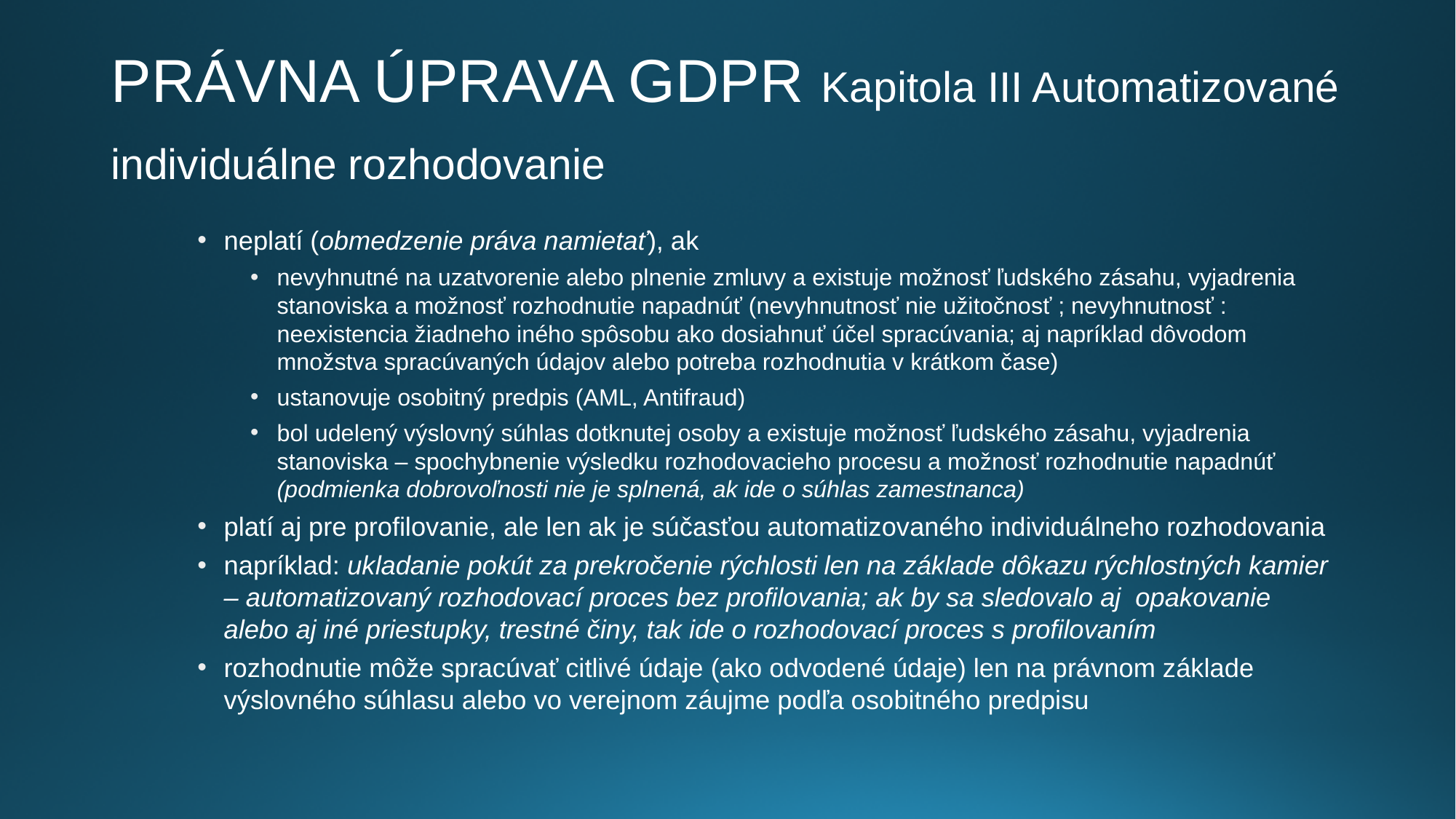

# Právna úprava GDPR Kapitola III Automatizované individuálne rozhodovanie
neplatí (obmedzenie práva namietať), ak
nevyhnutné na uzatvorenie alebo plnenie zmluvy a existuje možnosť ľudského zásahu, vyjadrenia stanoviska a možnosť rozhodnutie napadnúť (nevyhnutnosť nie užitočnosť ; nevyhnutnosť : neexistencia žiadneho iného spôsobu ako dosiahnuť účel spracúvania; aj napríklad dôvodom množstva spracúvaných údajov alebo potreba rozhodnutia v krátkom čase)
ustanovuje osobitný predpis (AML, Antifraud)
bol udelený výslovný súhlas dotknutej osoby a existuje možnosť ľudského zásahu, vyjadrenia stanoviska – spochybnenie výsledku rozhodovacieho procesu a možnosť rozhodnutie napadnúť (podmienka dobrovoľnosti nie je splnená, ak ide o súhlas zamestnanca)
platí aj pre profilovanie, ale len ak je súčasťou automatizovaného individuálneho rozhodovania
napríklad: ukladanie pokút za prekročenie rýchlosti len na základe dôkazu rýchlostných kamier – automatizovaný rozhodovací proces bez profilovania; ak by sa sledovalo aj  opakovanie alebo aj iné priestupky, trestné činy, tak ide o rozhodovací proces s profilovaním
rozhodnutie môže spracúvať citlivé údaje (ako odvodené údaje) len na právnom základe výslovného súhlasu alebo vo verejnom záujme podľa osobitného predpisu